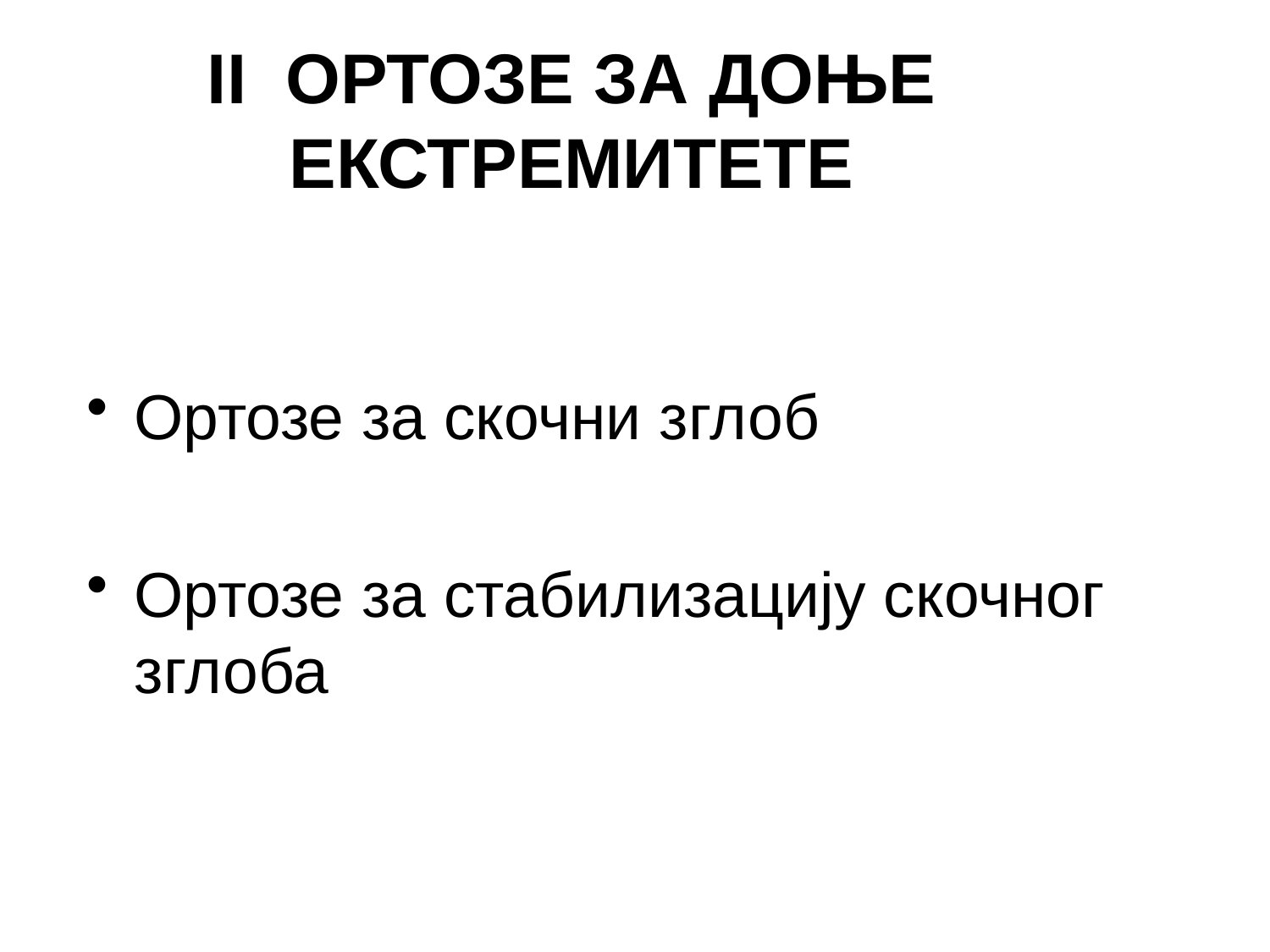

II  ОРТОЗЕ ЗА ДОЊЕ ЕКСТРЕМИТЕТЕ
Ортозе за скочни зглоб

Ортозе за стабилизацију скочног зглоба